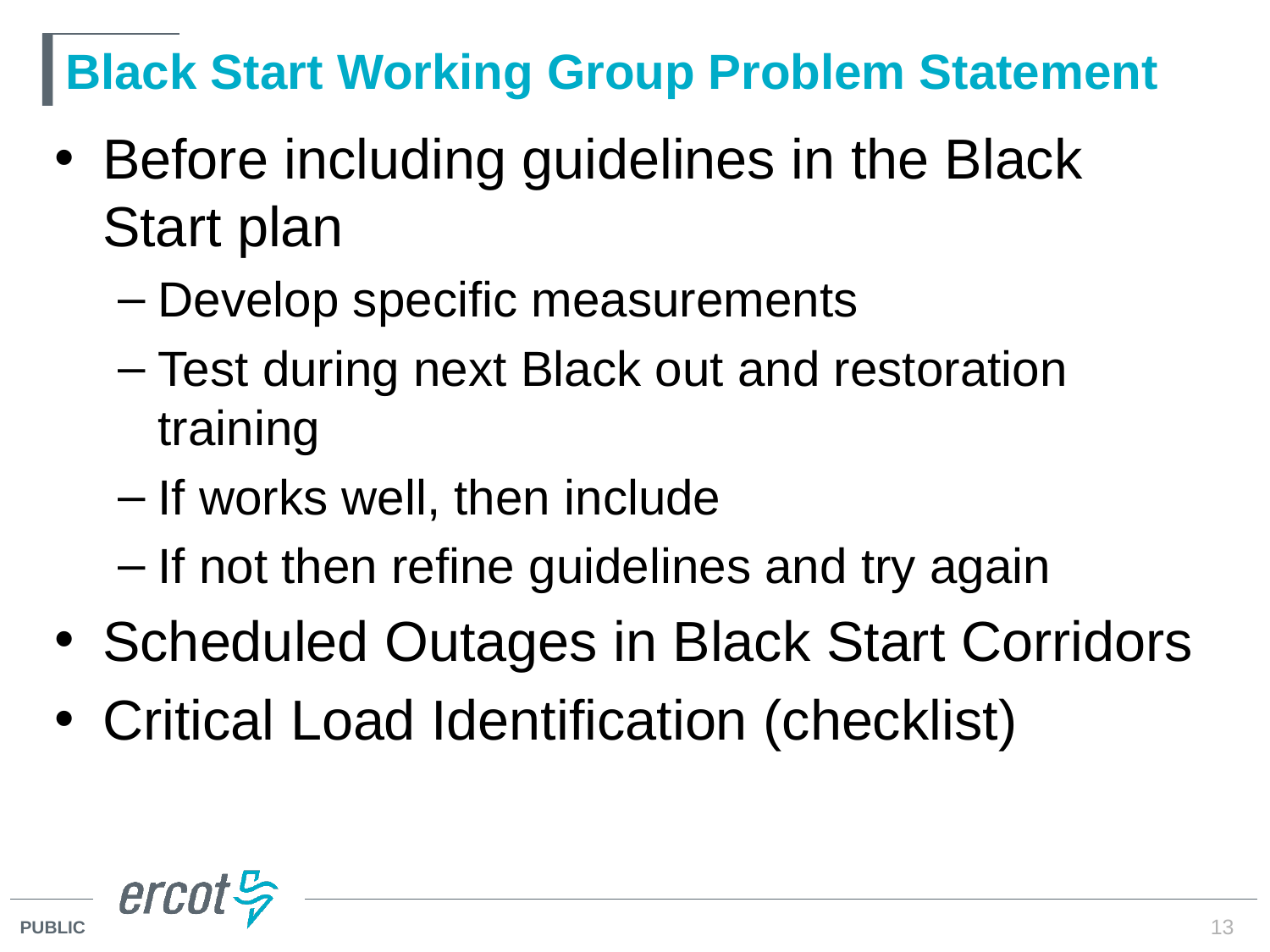

# Black Start Working Group Problem Statement
Before including guidelines in the Black Start plan
Develop specific measurements
Test during next Black out and restoration training
If works well, then include
If not then refine guidelines and try again
Scheduled Outages in Black Start Corridors
Critical Load Identification (checklist)

13